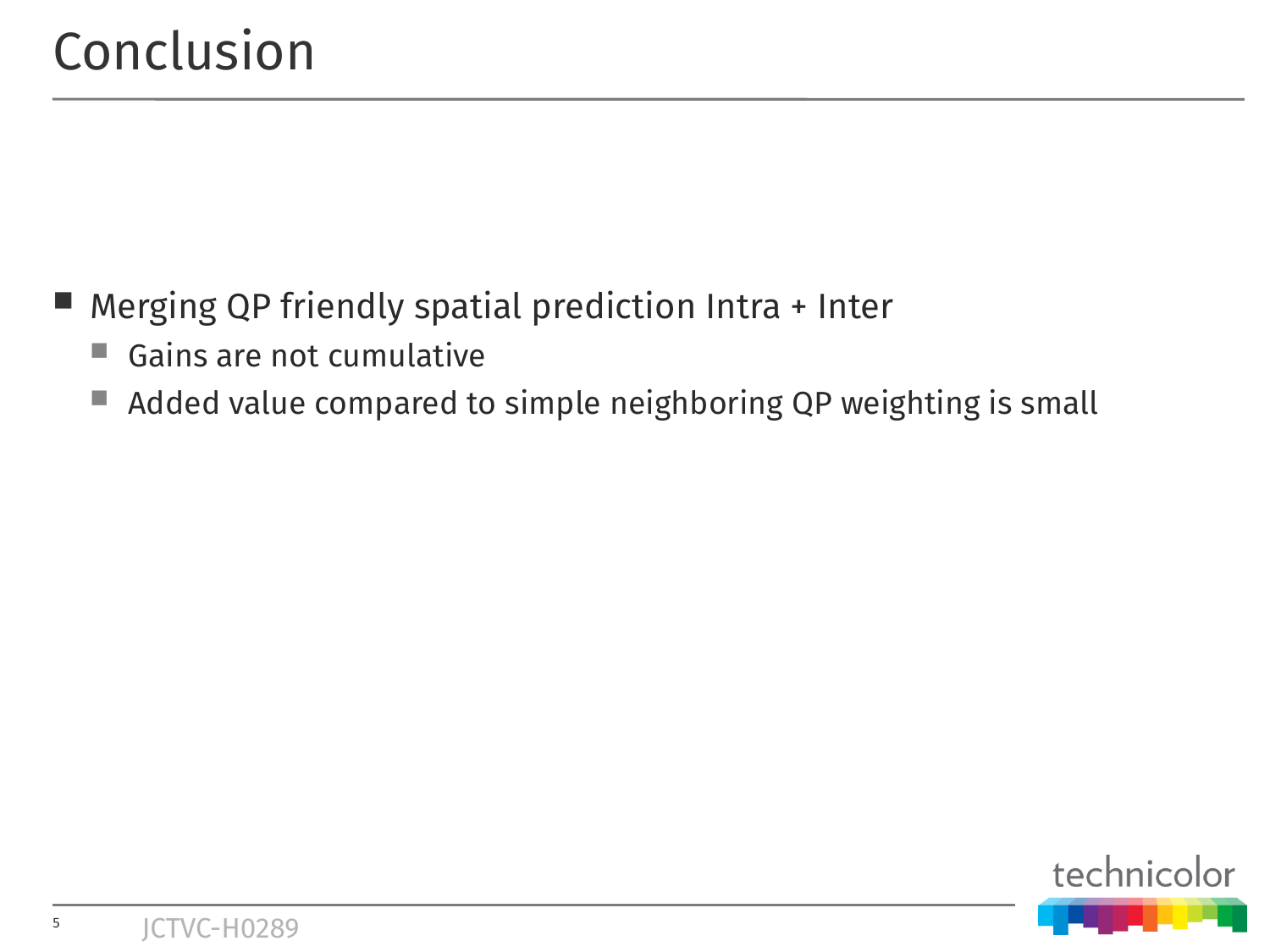

# Conclusion

Merging QP friendly spatial prediction Intra + Inter
Gains are not cumulative
Added value compared to simple neighboring QP weighting is small

JCTVC-H0289
5